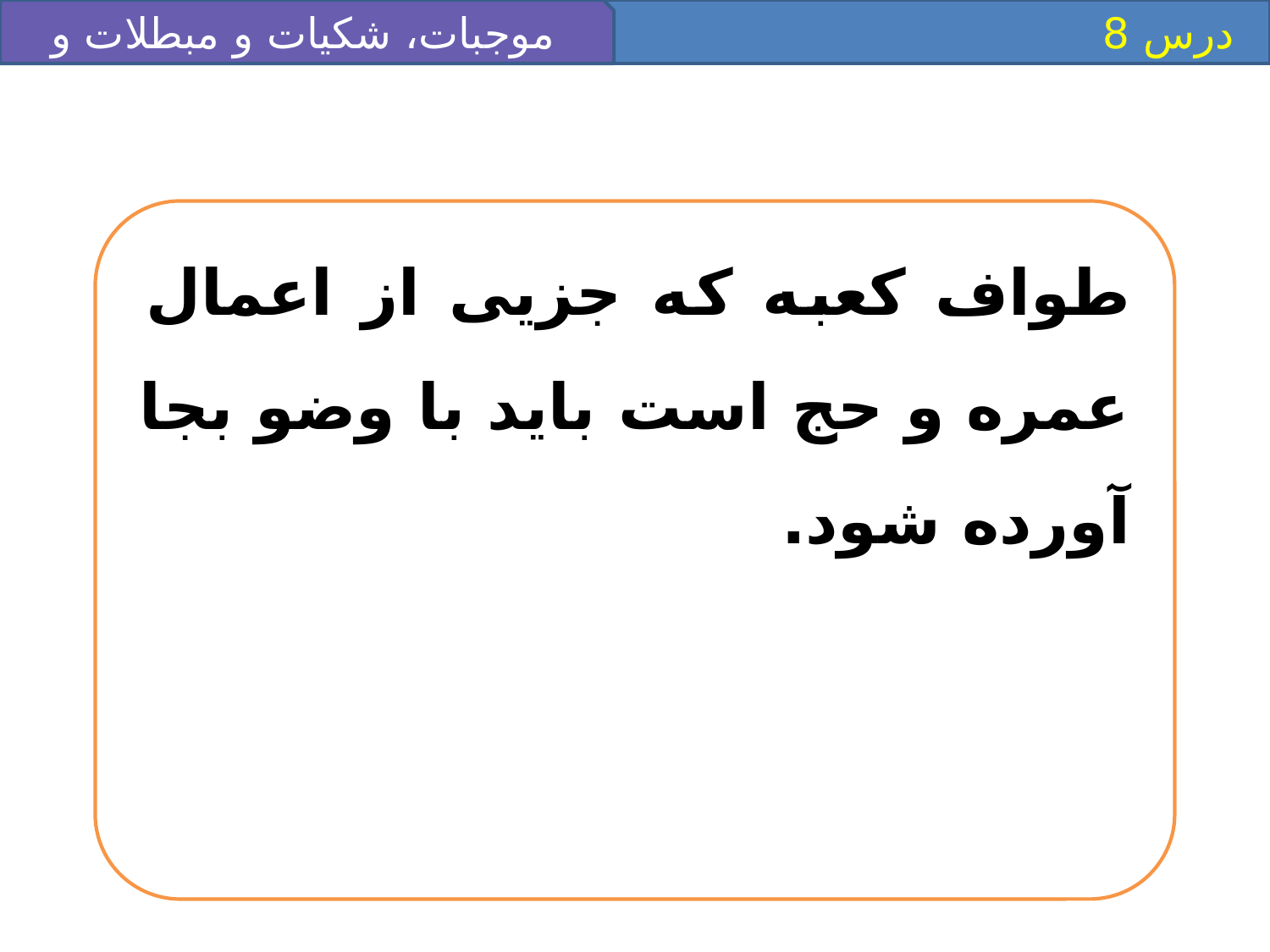

موجبات، شکيات و مبطلات و ضو
 درس 8

طواف كعبه كه جزيى از اعمال عمره و حج است بايد با وضو بجا آورده شود.